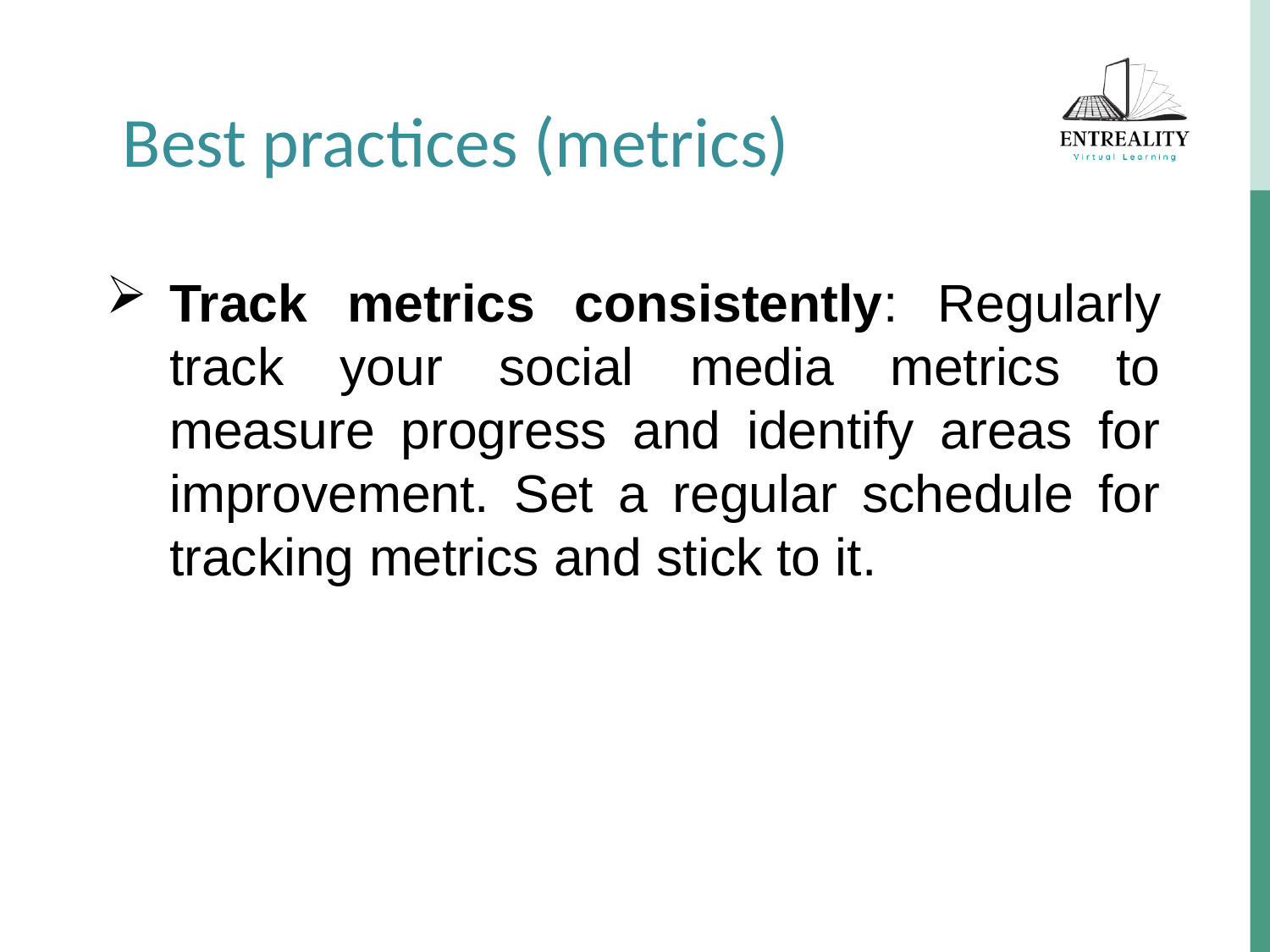

Best practices (metrics)
Track metrics consistently: Regularly track your social media metrics to measure progress and identify areas for improvement. Set a regular schedule for tracking metrics and stick to it.